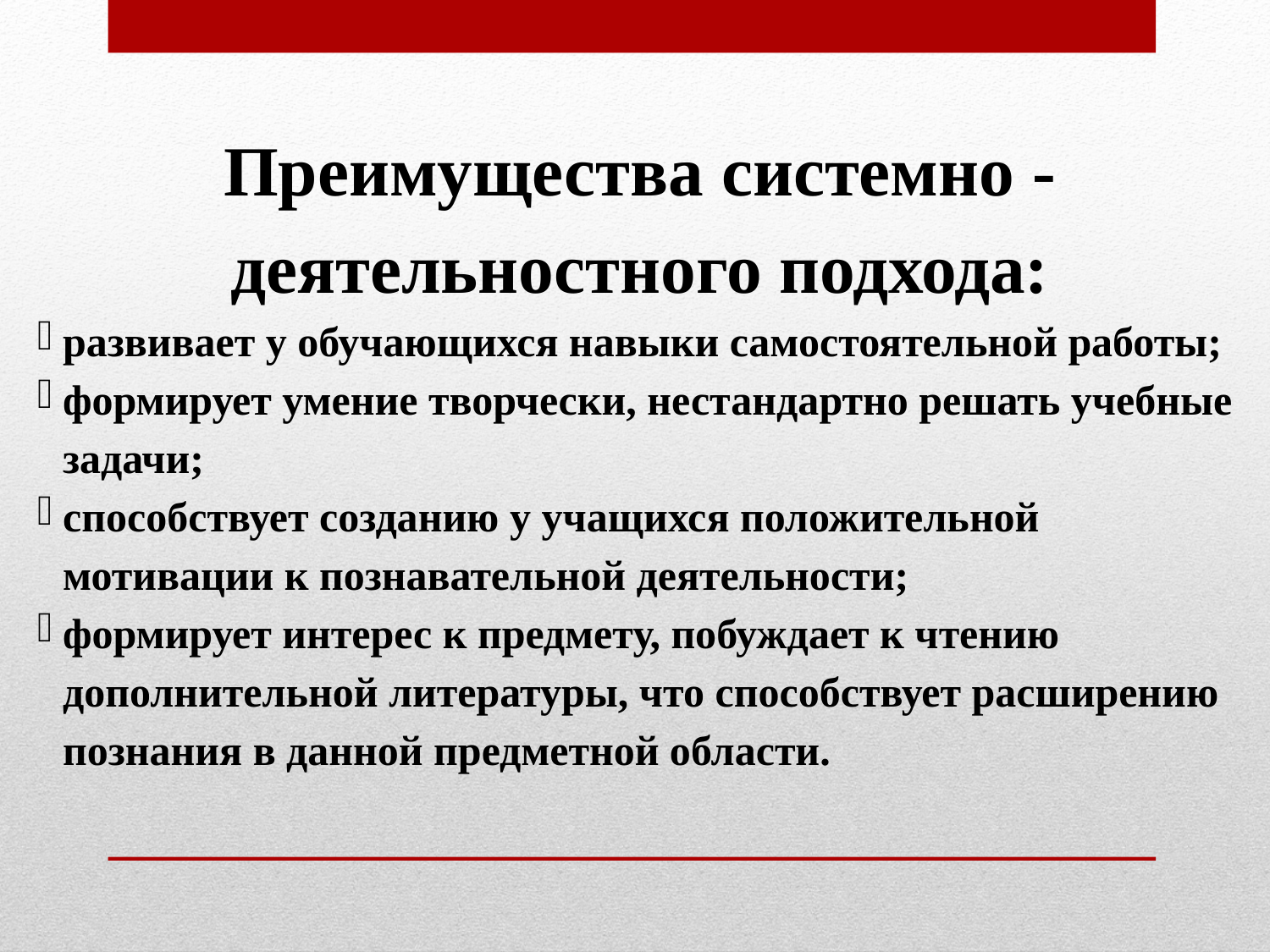

Преимущества системно - деятельностного подхода:
развивает у обучающихся навыки самостоятельной работы;
формирует умение творчески, нестандартно решать учебные задачи;
способствует созданию у учащихся положительной мотивации к познавательной деятельности;
формирует интерес к предмету, побуждает к чтению дополнительной литературы, что способствует расширению познания в данной предметной области.